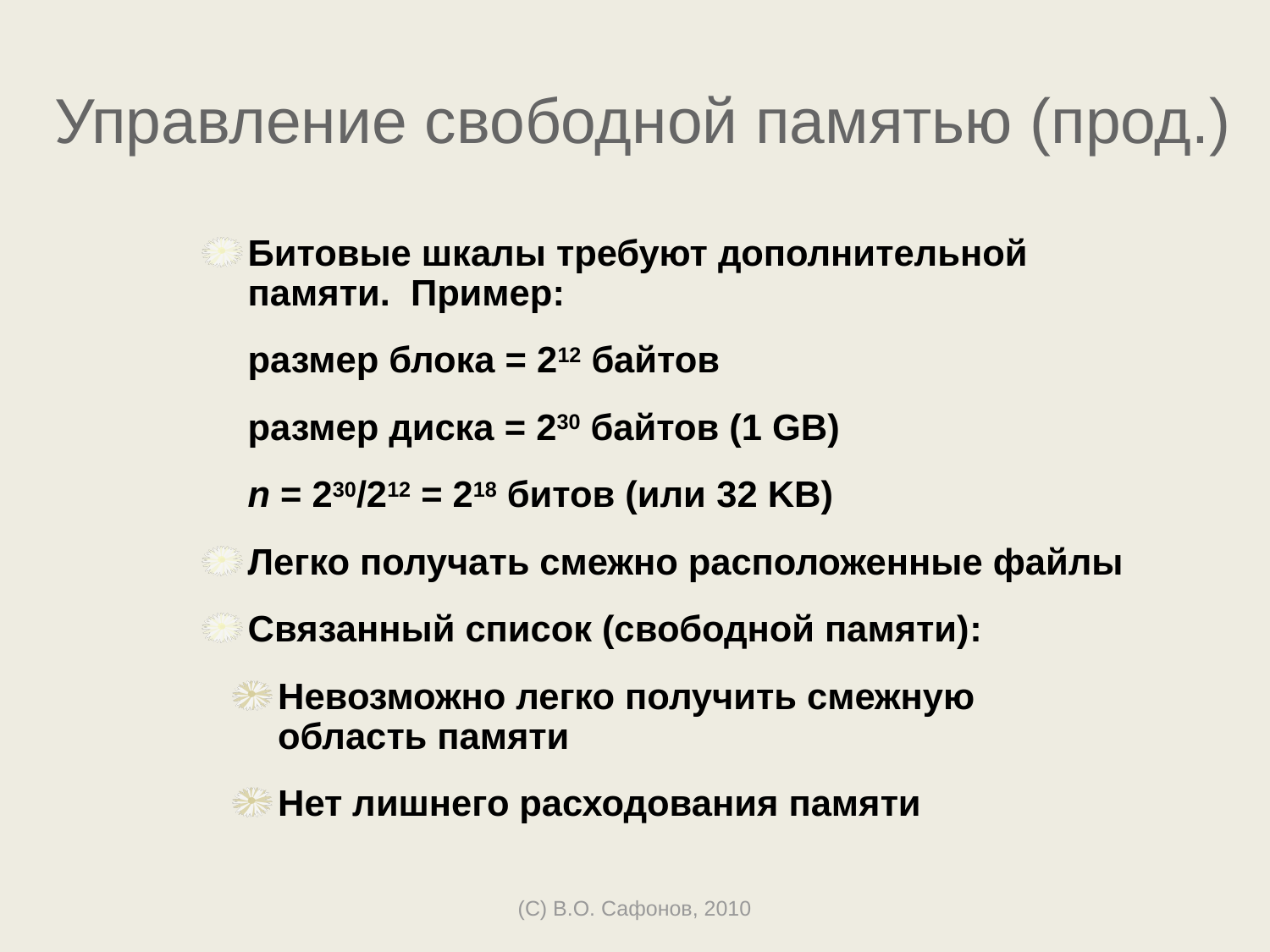

# Управление свободной памятью (прод.)
Битовые шкалы требуют дополнительной памяти.  Пример:
		размер блока = 212 байтов
		размер диска = 230 байтов (1 GB)
		n = 230/212 = 218 битов (или 32 KB)
Легко получать смежно расположенные файлы
Связанный список (свободной памяти):
Невозможно легко получить смежную область памяти
Нет лишнего расходования памяти

(C) В.О. Сафонов, 2010